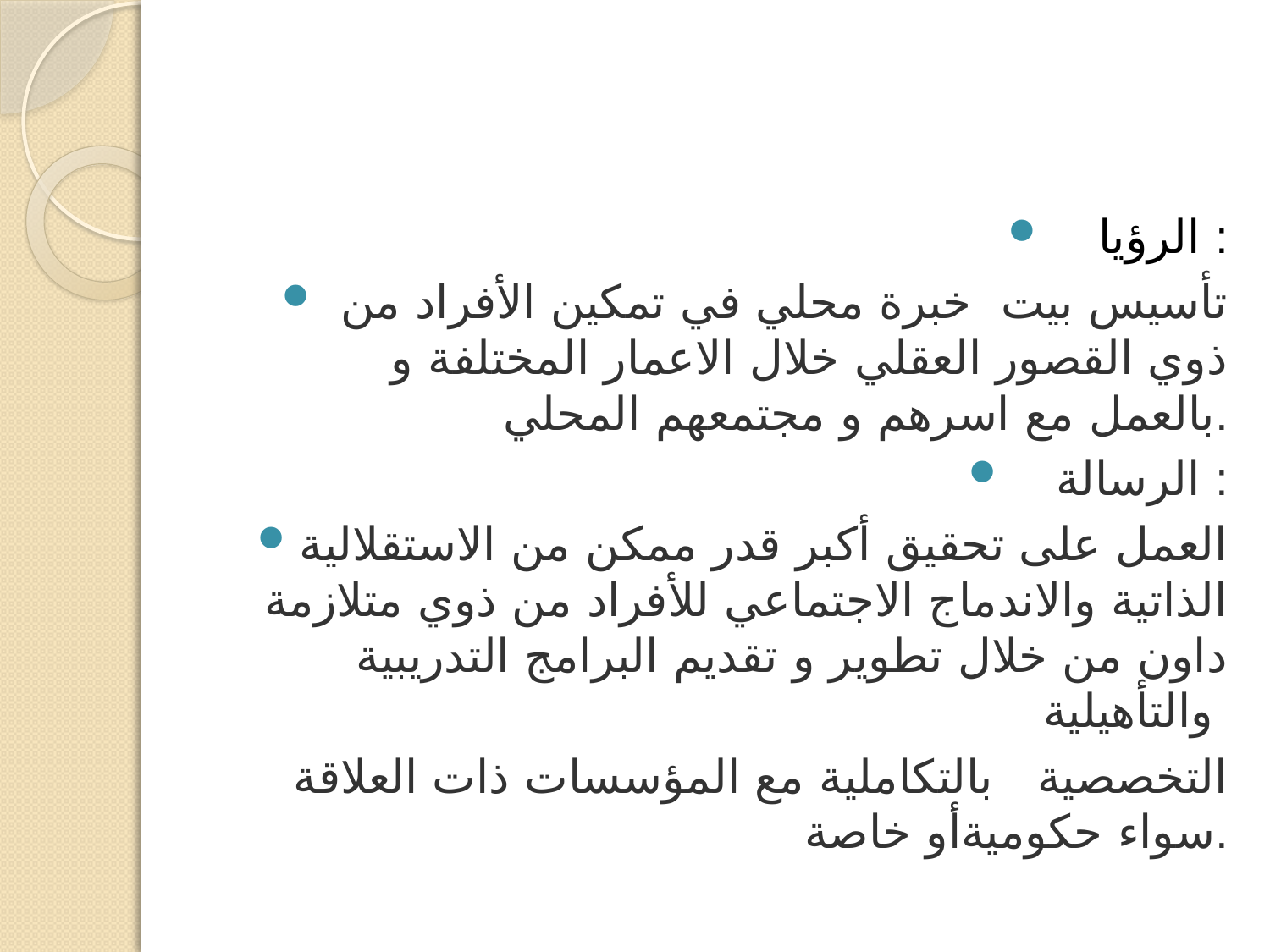

#
الرؤيا :
تأسيس بيت  خبرة محلي في تمكين الأفراد من  ذوي القصور العقلي خلال الاعمار المختلفة و بالعمل مع اسرهم و مجتمعهم المحلي.
الرسالة :
العمل على تحقيق أكبر قدر ممكن من الاستقلالية الذاتية والاندماج الاجتماعي للأفراد من ذوي متلازمة داون من خلال تطوير و تقديم البرامج التدريبية والتأهيلية
التخصصية   بالتكاملية مع المؤسسات ذات العلاقة سواء حكوميةأو خاصة.